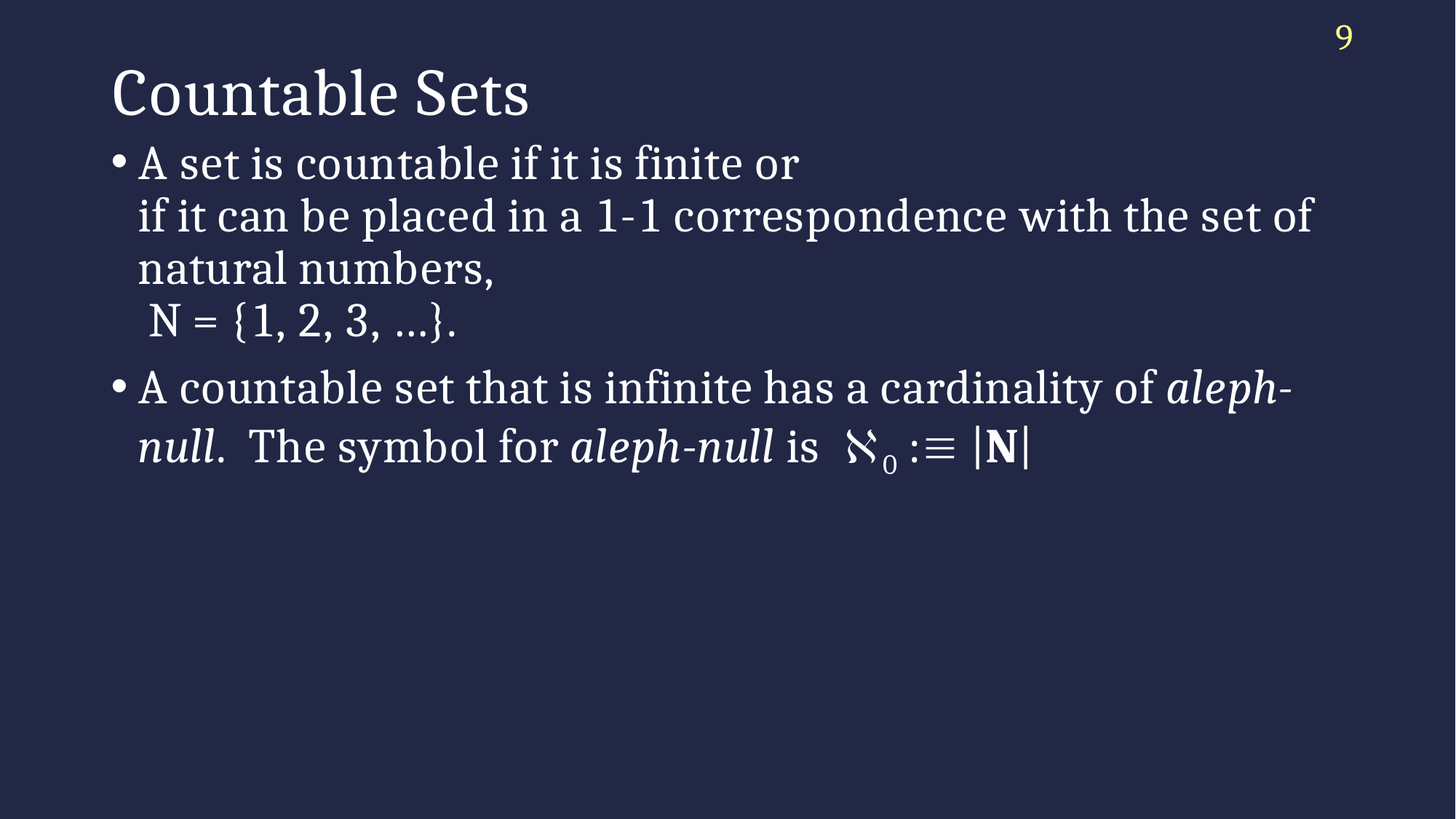

9
# Countable Sets
A set is countable if it is finite or
if it can be placed in a 1-1 correspondence with the set of natural numbers,
 N = {1, 2, 3, …}.
A countable set that is infinite has a cardinality of aleph-null.  The symbol for aleph-null is  ℵ0 :≡ |N|